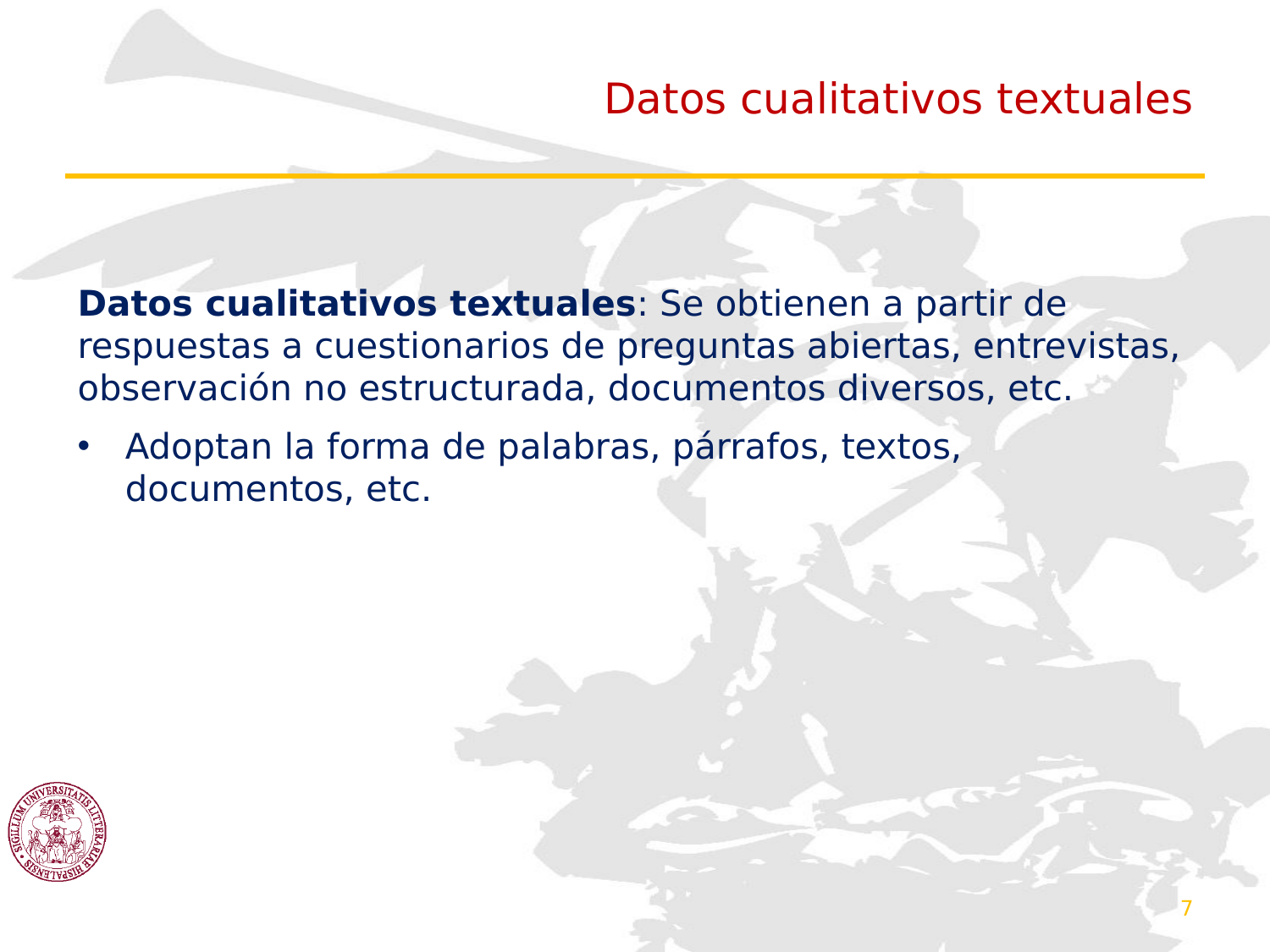

# Datos cualitativos textuales

Datos cualitativos textuales: Se obtienen a partir de respuestas a cuestionarios de preguntas abiertas, entrevistas, observación no estructurada, documentos diversos, etc.
Adoptan la forma de palabras, párrafos, textos, documentos, etc.

7